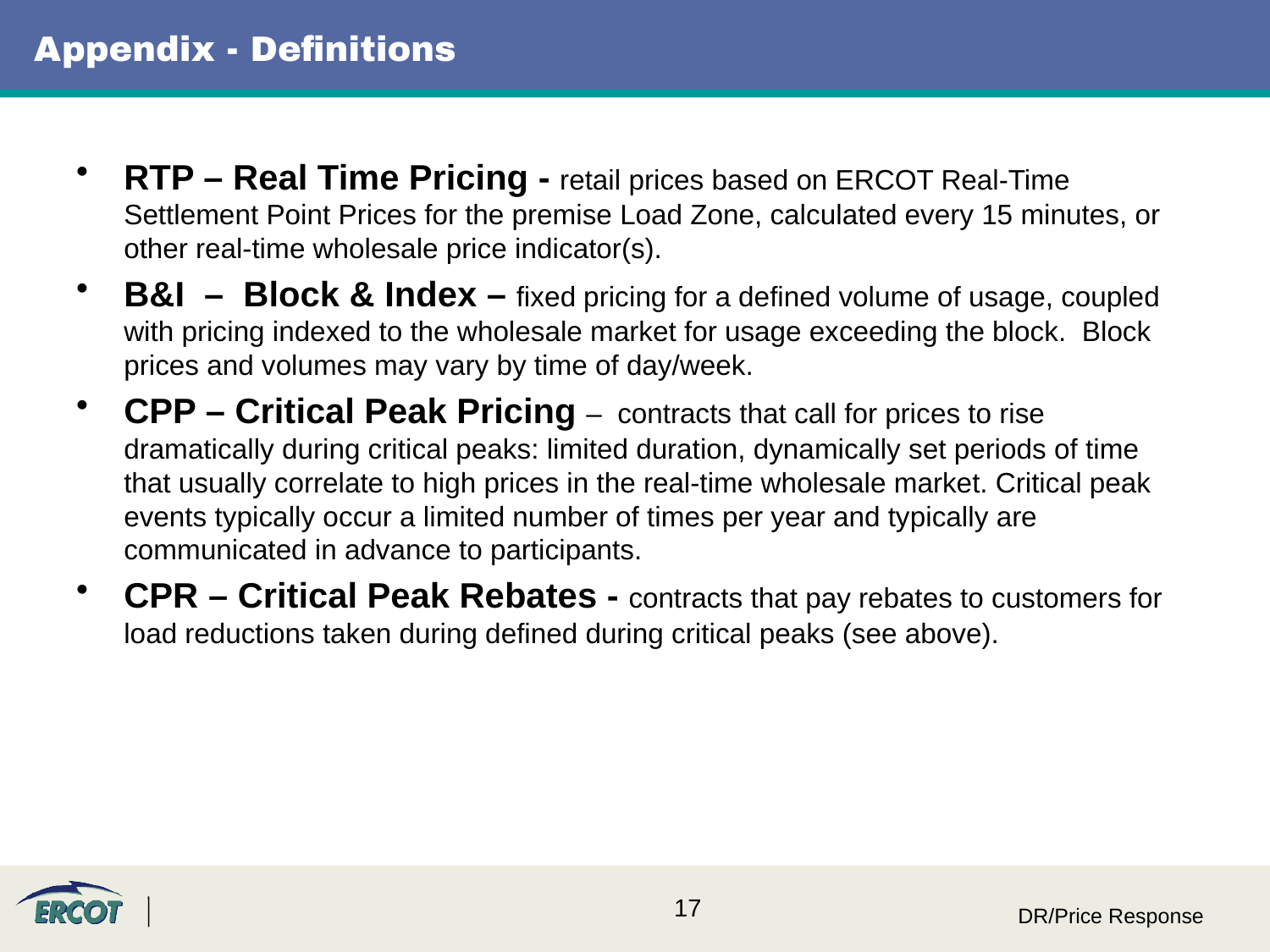

# Appendix - Definitions
RTP – Real Time Pricing - retail prices based on ERCOT Real-Time Settlement Point Prices for the premise Load Zone, calculated every 15 minutes, or other real-time wholesale price indicator(s).
B&I  –  Block & Index – fixed pricing for a defined volume of usage, coupled with pricing indexed to the wholesale market for usage exceeding the block.  Block prices and volumes may vary by time of day/week.
CPP – Critical Peak Pricing –  contracts that call for prices to rise dramatically during critical peaks: limited duration, dynamically set periods of time that usually correlate to high prices in the real-time wholesale market. Critical peak events typically occur a limited number of times per year and typically are communicated in advance to participants.
CPR – Critical Peak Rebates - contracts that pay rebates to customers for load reductions taken during defined during critical peaks (see above).

DR/Price Response